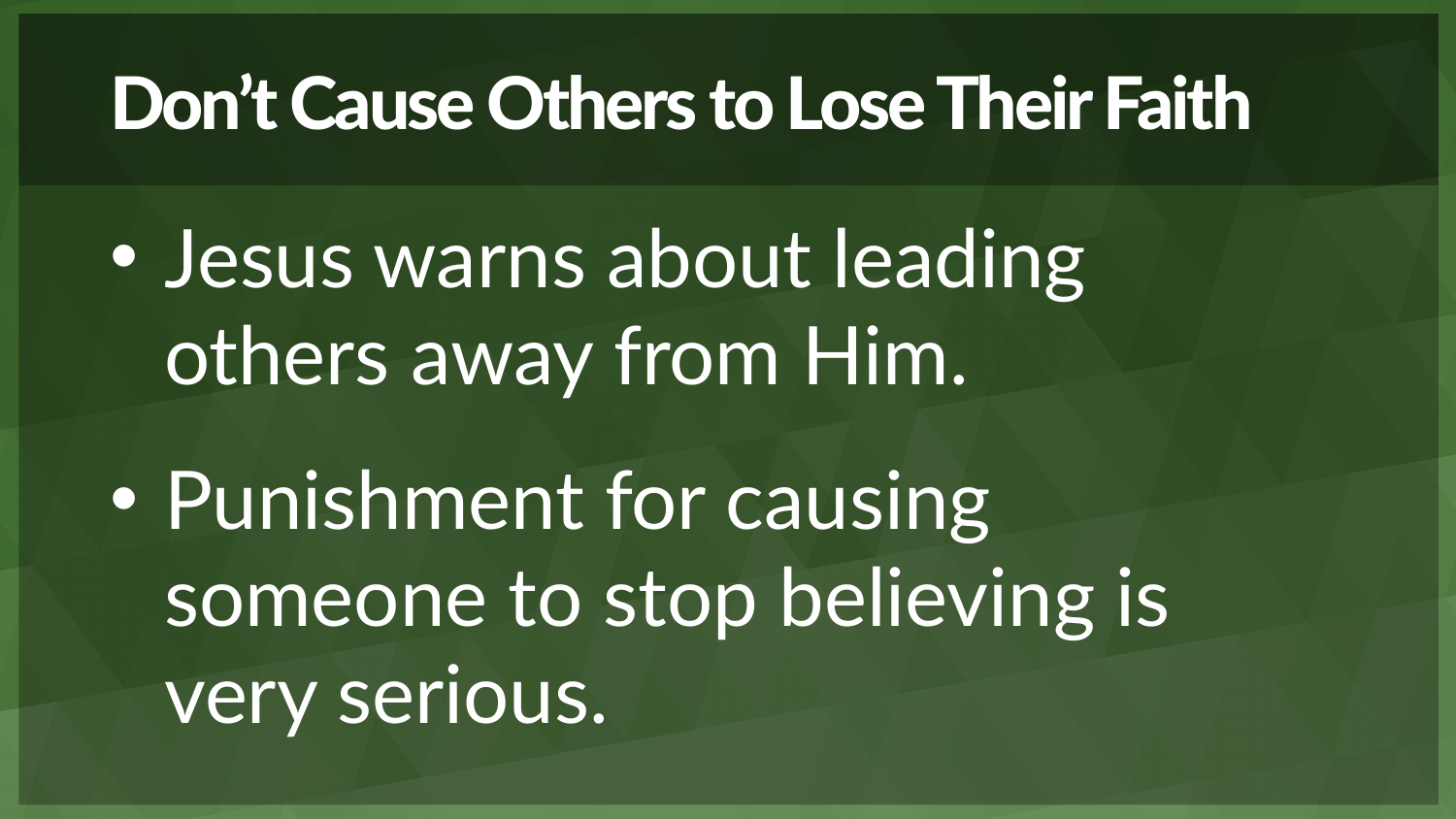

# Don’t Cause Others to Lose Their Faith
Jesus warns about leading others away from Him.
Punishment for causing someone to stop believing is very serious.